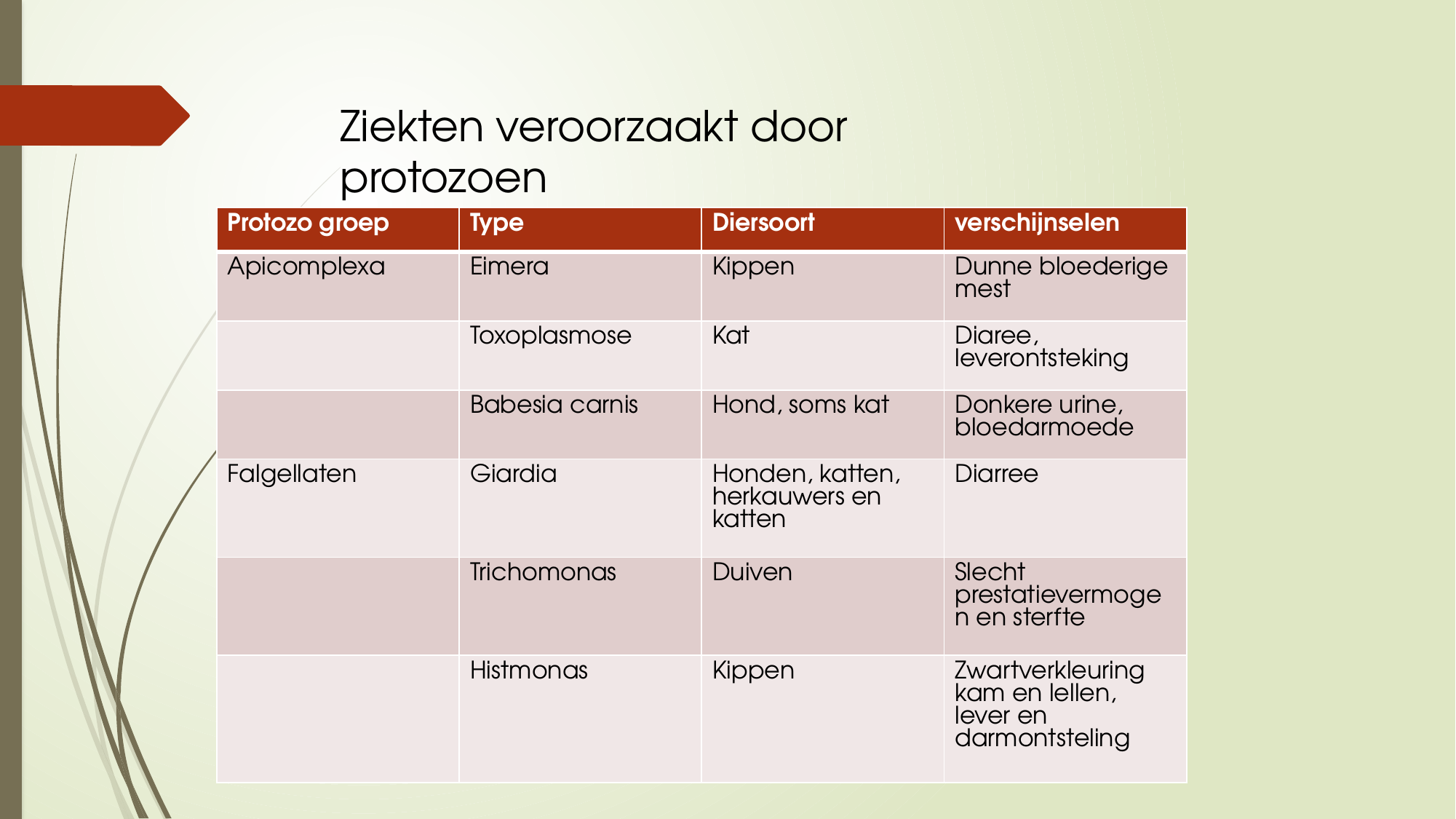

Ziekten veroorzaakt door protozoen
| Protozo groep | Type | Diersoort | verschijnselen |
| --- | --- | --- | --- |
| Apicomplexa | Eimera | Kippen | Dunne bloederige mest |
|  | Toxoplasmose | Kat | Diaree, leverontsteking |
|  | Babesia carnis | Hond, soms kat | Donkere urine, bloedarmoede |
| Falgellaten | Giardia | Honden, katten, herkauwers en katten | Diarree |
|  | Trichomonas | Duiven | Slecht prestatievermogen en sterfte |
|  | Histmonas | Kippen | Zwartverkleuring kam en lellen, lever en darmontsteling |